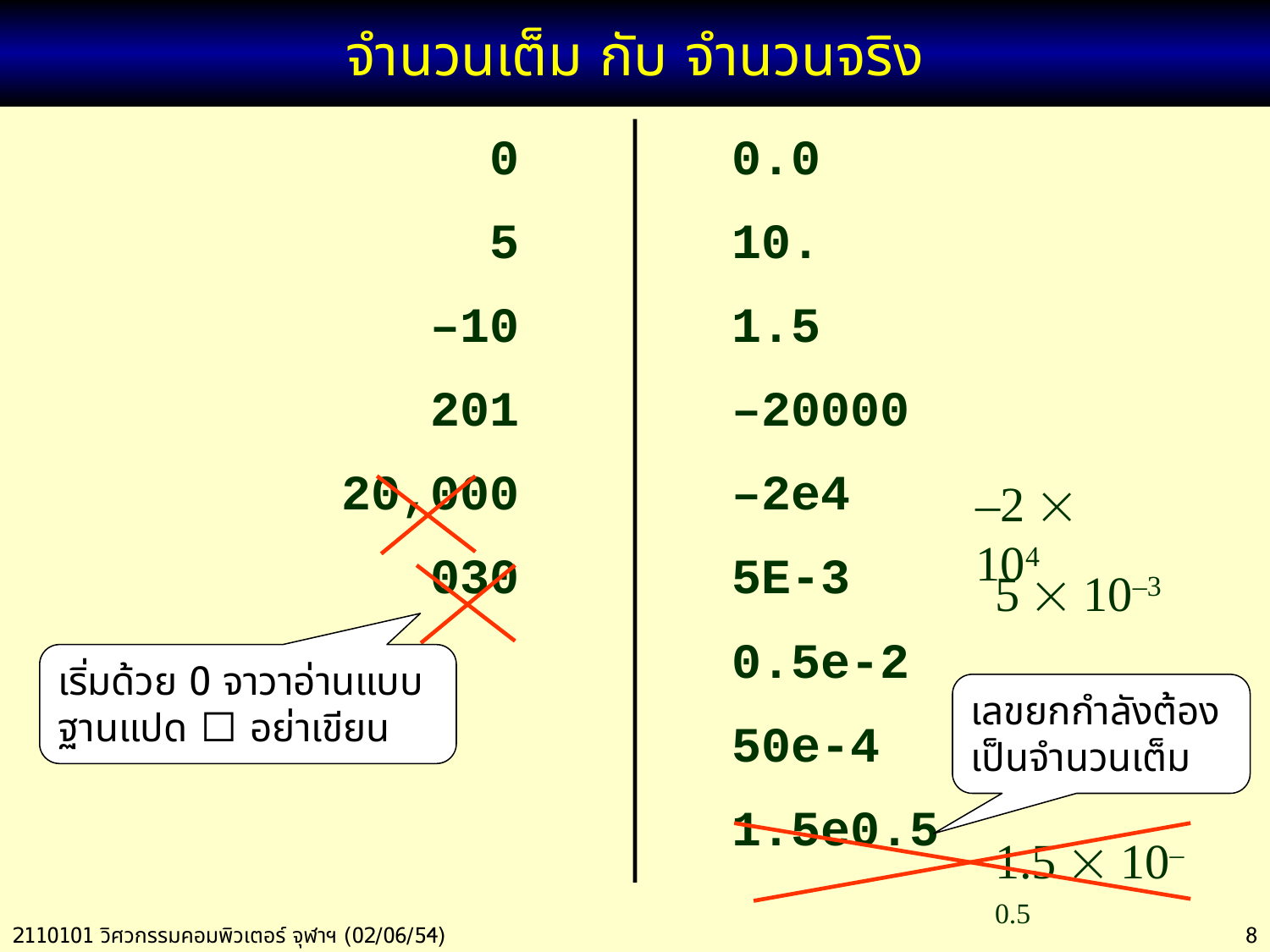

# จำนวนเต็ม กับ จำนวนจริง
0
5
–10
201
20,000
030
0.0
10.
1.5
–20000
–2e4
5E-3
0.5e-2
50e-4
1.5e0.5

–2 × 104

5 × 10–3

เริ่มด้วย 0 จาวาอ่านแบบฐานแปด ∴ อย่าเขียน
เลขยกกำลังต้องเป็นจำนวนเต็ม

1.5 × 10–0.5